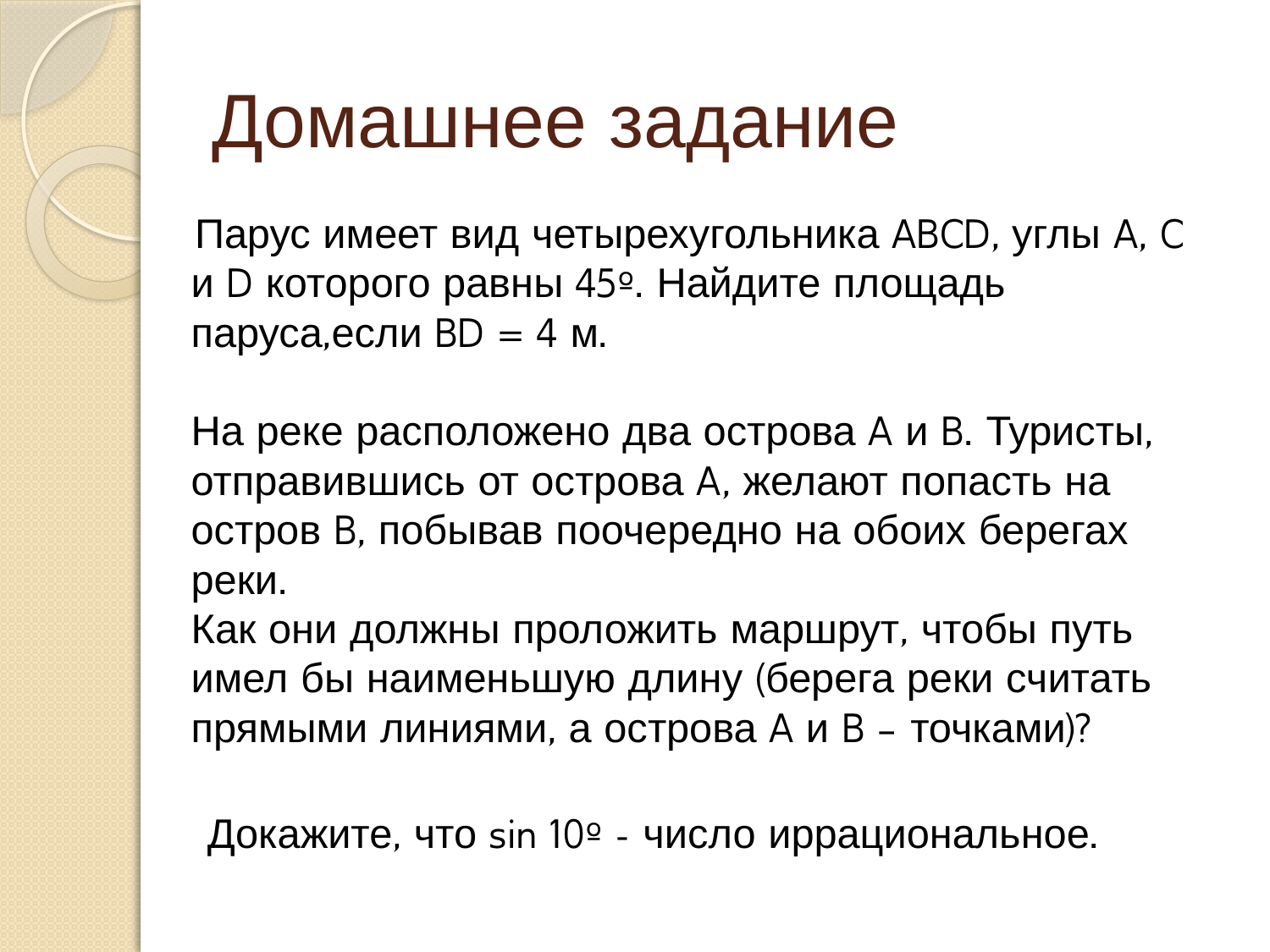

# Домашнее задание
   Парус имеет вид четырехугольника ABCD, углы A, C и D которого равны 45º. Найдите площадь паруса,если BD = 4 м.
На реке расположено два острова A и B. Туристы,
отправившись от острова A, желают попасть на
остров B, побывав поочередно на обоих берегах реки.
Как они должны проложить маршрут, чтобы путь
имел бы наименьшую длину (берега реки считать
прямыми линиями, а острова A и B – точками)?
    Докажите, что sin 10º - число иррациональное.